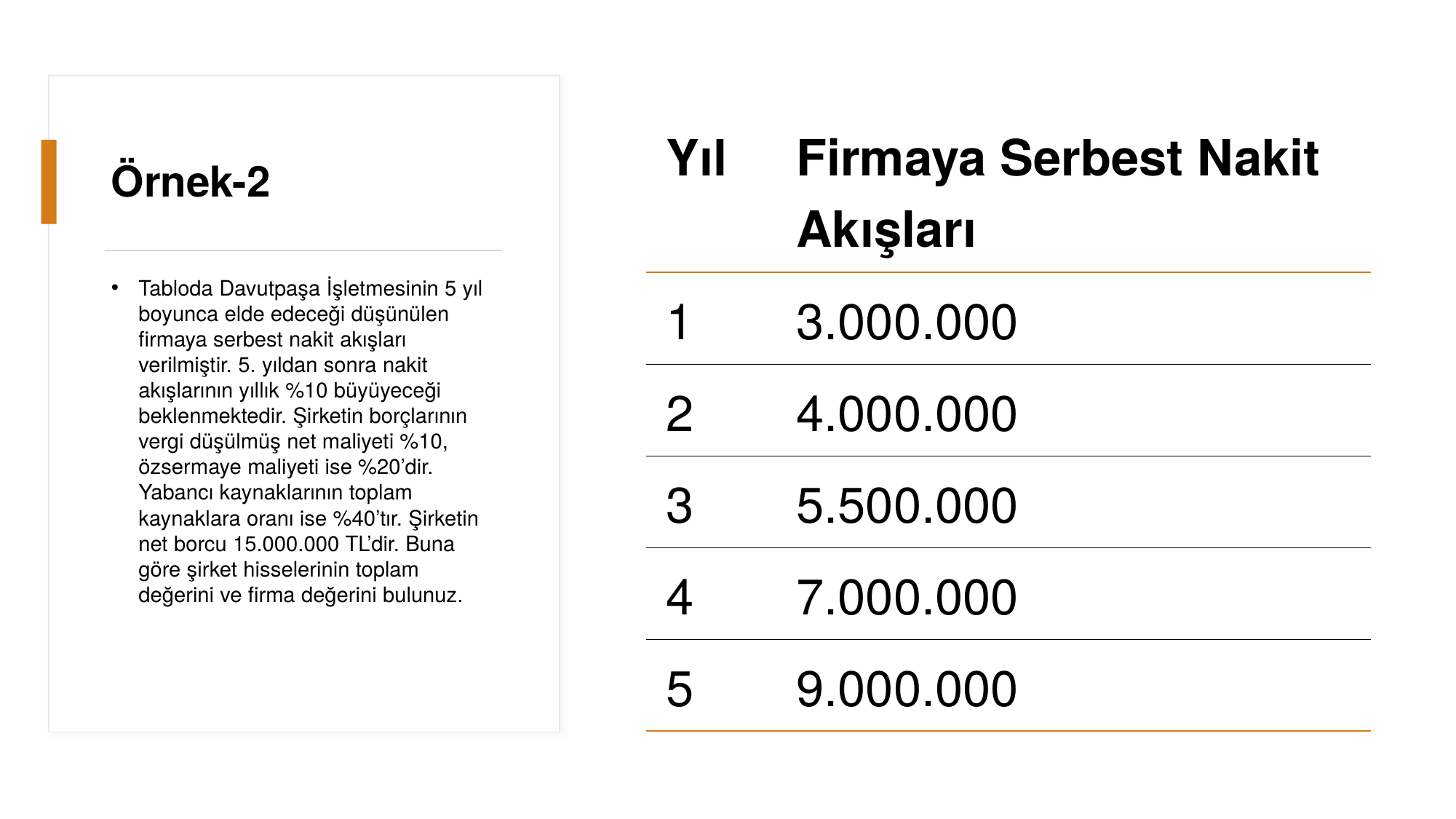

| Yıl | Firmaya Serbest Nakit Akışları |
| --- | --- |
| 1 | 3.000.000 |
| 2 | 4.000.000 |
| 3 | 5.500.000 |
| 4 | 7.000.000 |
| 5 | 9.000.000 |
# Örnek-2

Tabloda Davutpaşa İşletmesinin 5 yıl boyunca elde edeceği düşünülen firmaya serbest nakit akışları verilmiştir. 5. yıldan sonra nakit akışlarının yıllık %10 büyüyeceği beklenmektedir. Şirketin borçlarının vergi düşülmüş net maliyeti %10, özsermaye maliyeti ise %20’dir. Yabancı kaynaklarının toplam kaynaklara oranı ise %40’tır. Şirketin net borcu 15.000.000 TL’dir. Buna göre şirket hisselerinin toplam değerini ve firma değerini bulunuz.